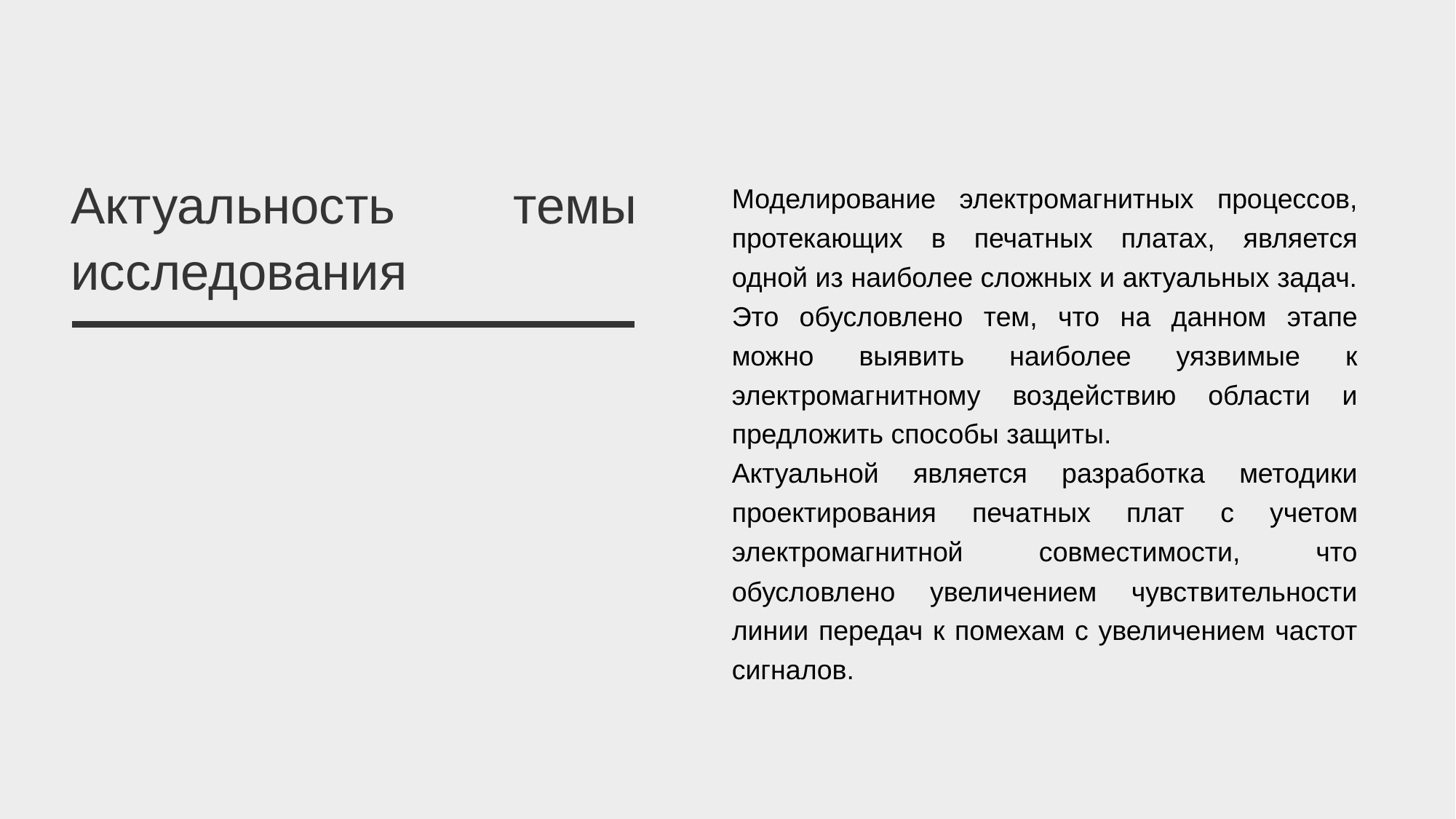

Актуальность темы исследования
Моделирование электромагнитных процессов, протекающих в печатных платах, является одной из наиболее сложных и актуальных задач. Это обусловлено тем, что на данном этапе можно выявить наиболее уязвимые к электромагнитному воздействию области и предложить способы защиты.
Актуальной является разработка методики проектирования печатных плат с учетом электромагнитной совместимости, что обусловлено увеличением чувствительности линии передач к помехам с увеличением частот сигналов.